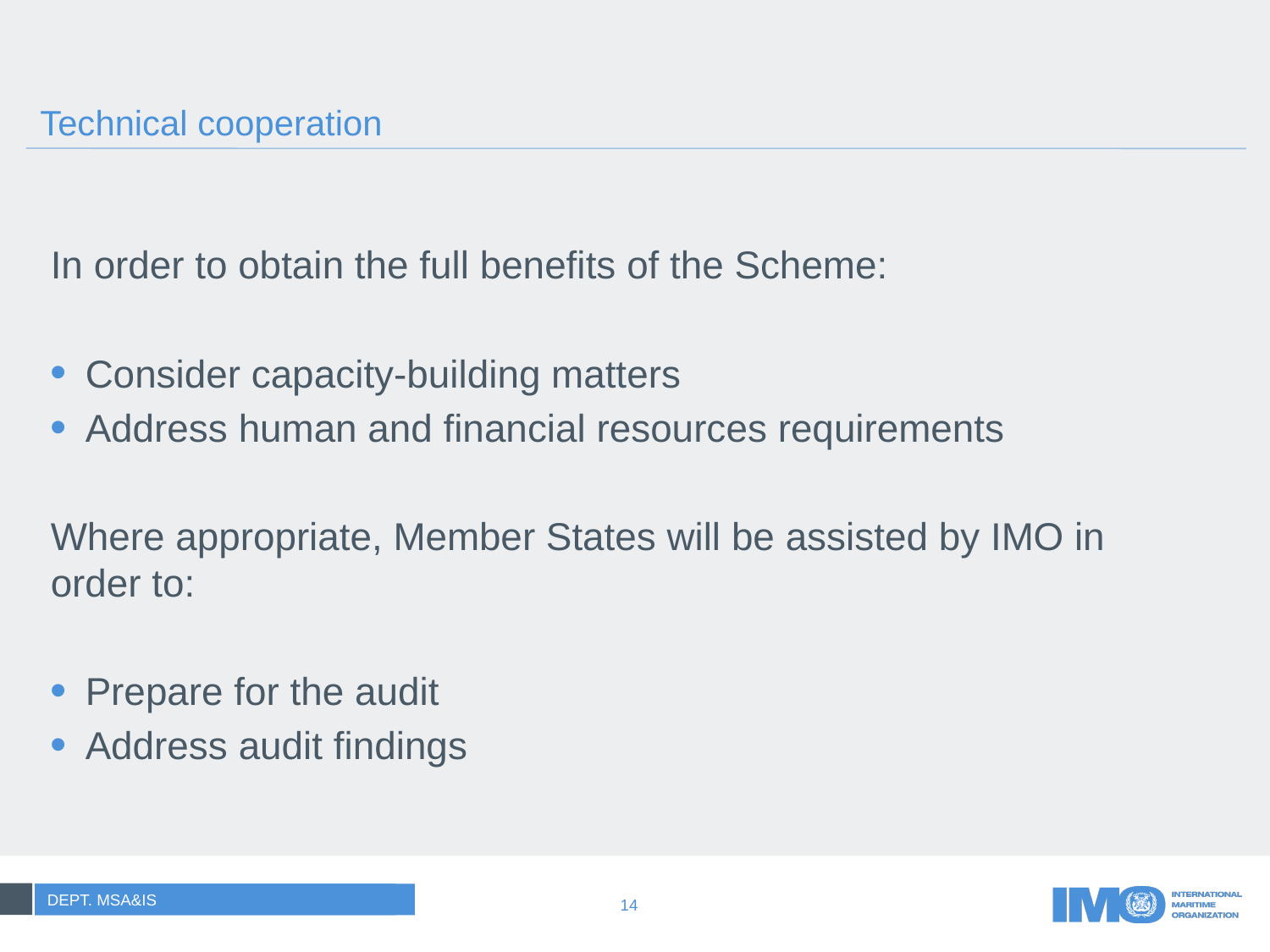

# Technical cooperation

In order to obtain the full benefits of the Scheme:

Consider capacity-building matters
Address human and financial resources requirements

Where appropriate, Member States will be assisted by IMO in
order to:

Prepare for the audit
Address audit findings